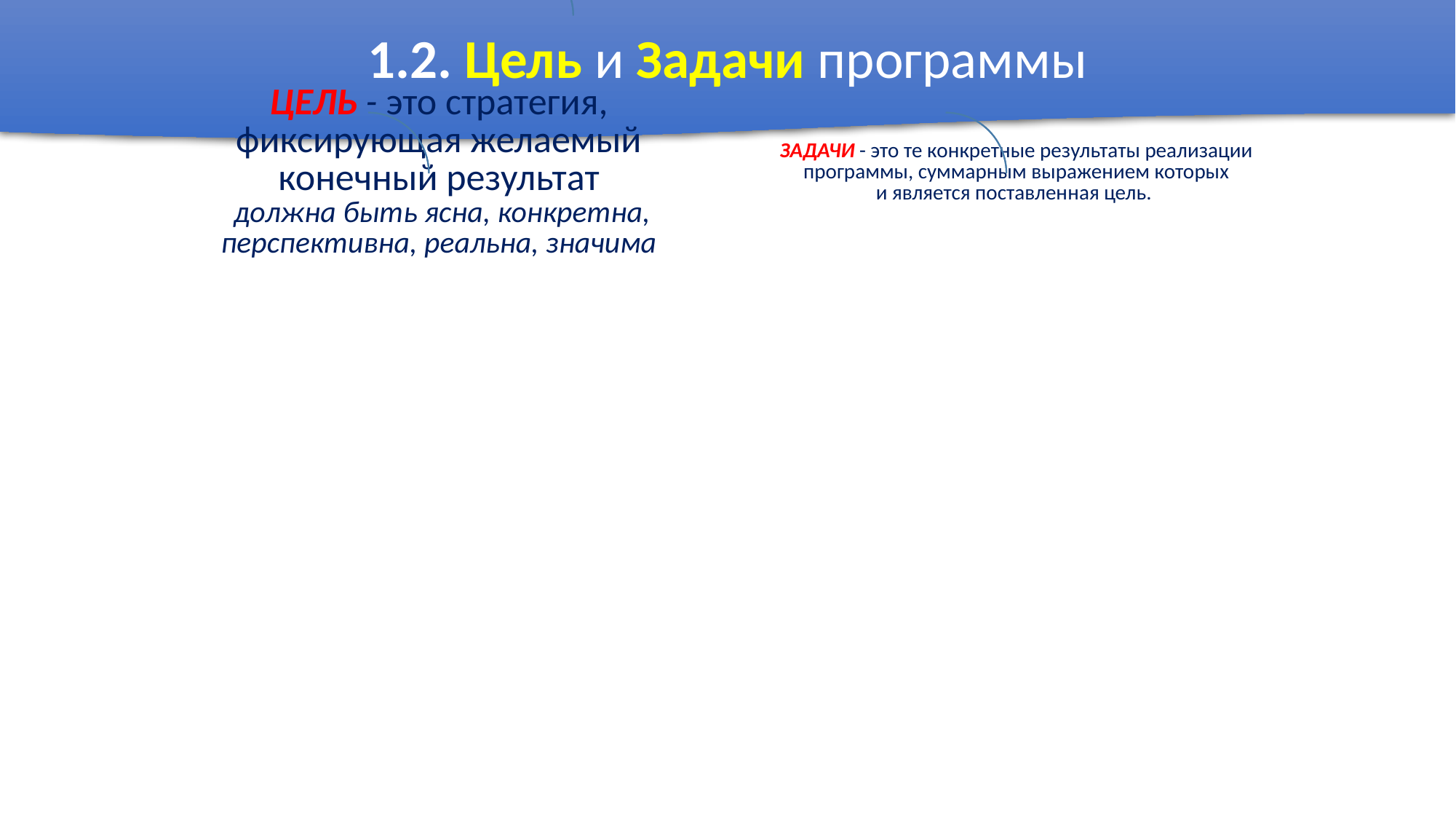

ЦЕЛЬ - это стратегия, фиксирующая желаемый конечный результат
 должна быть ясна, конкретна, перспективна, реальна, значима
ЗАДАЧИ - это те конкретные результаты реализации программы, суммарным выражением которых и является поставленная цель.
1.2. Цель и Задачи программы